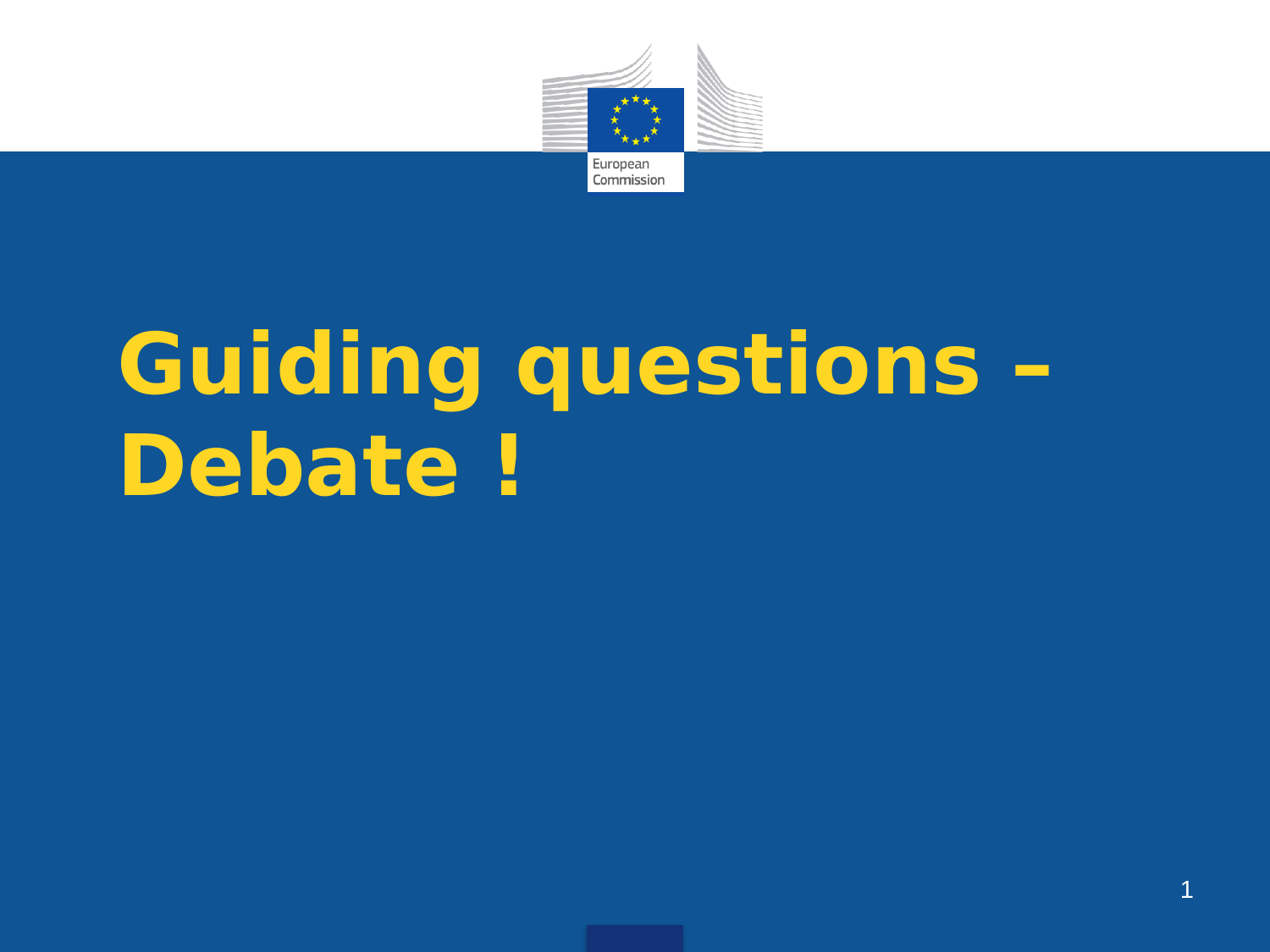

# Guiding questions – Debate !
1